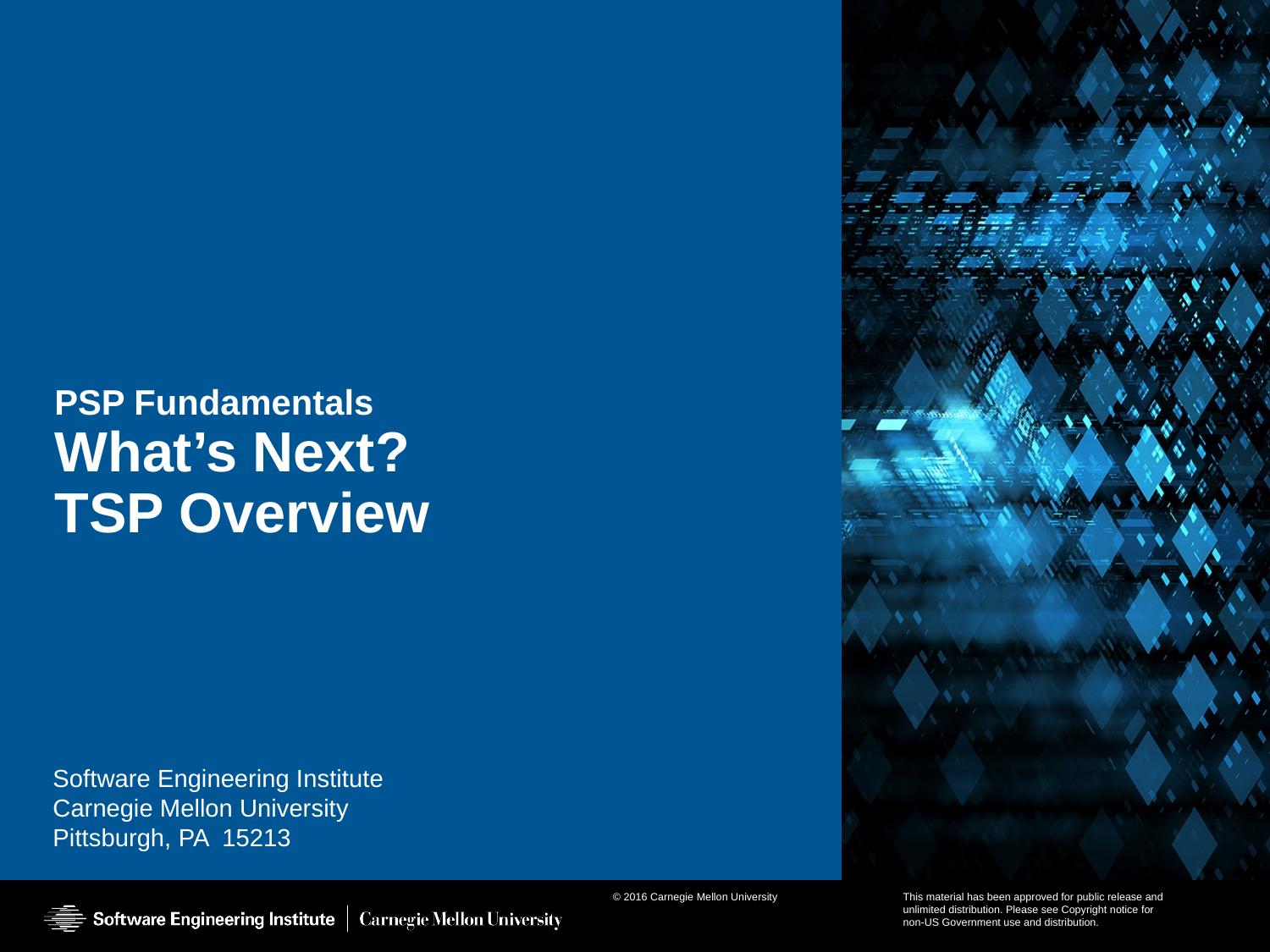

# PSP Fundamentals What’s Next? TSP Overview